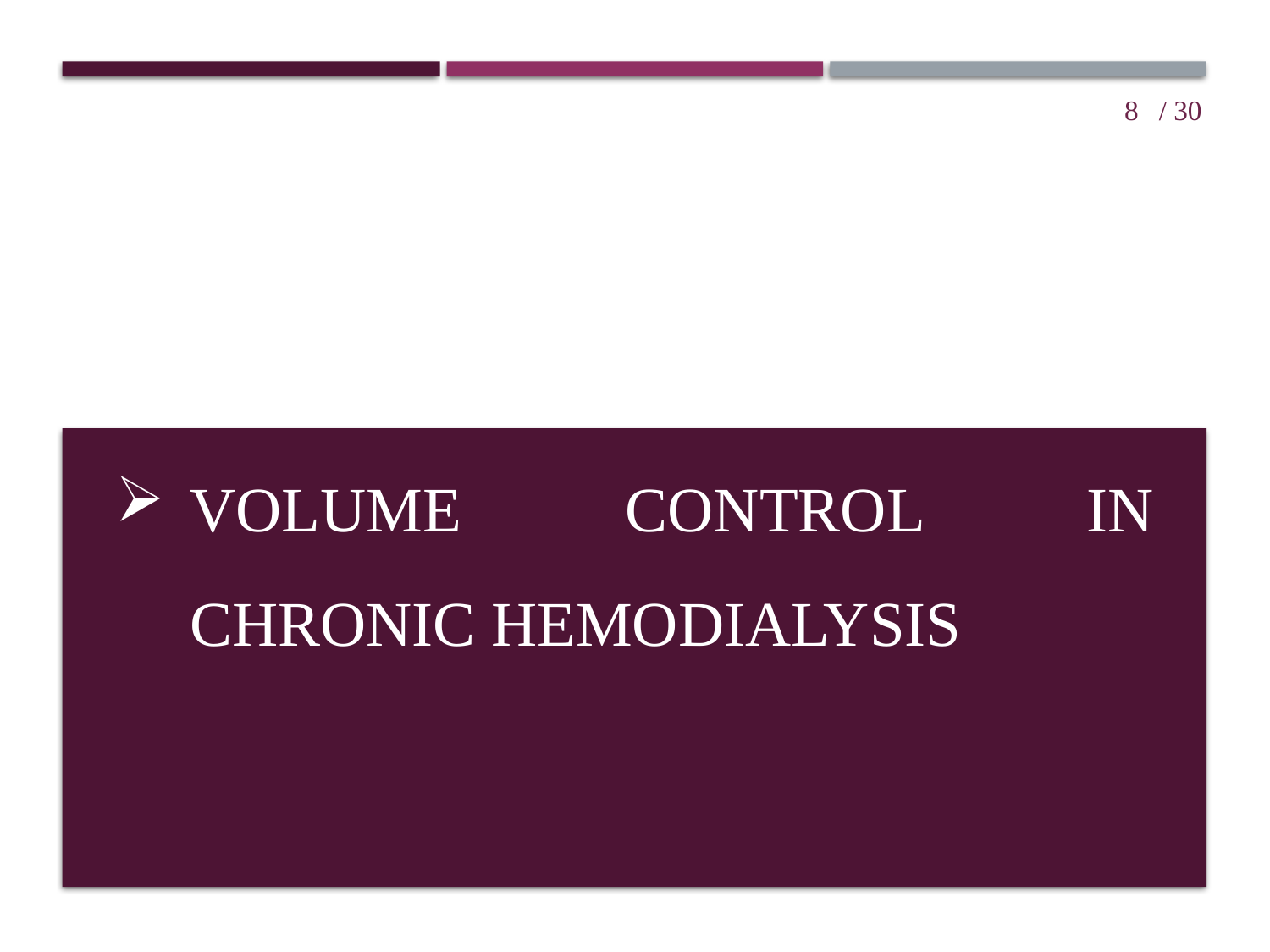

8
/ 30
# Volume control in Chronic hemodialysis